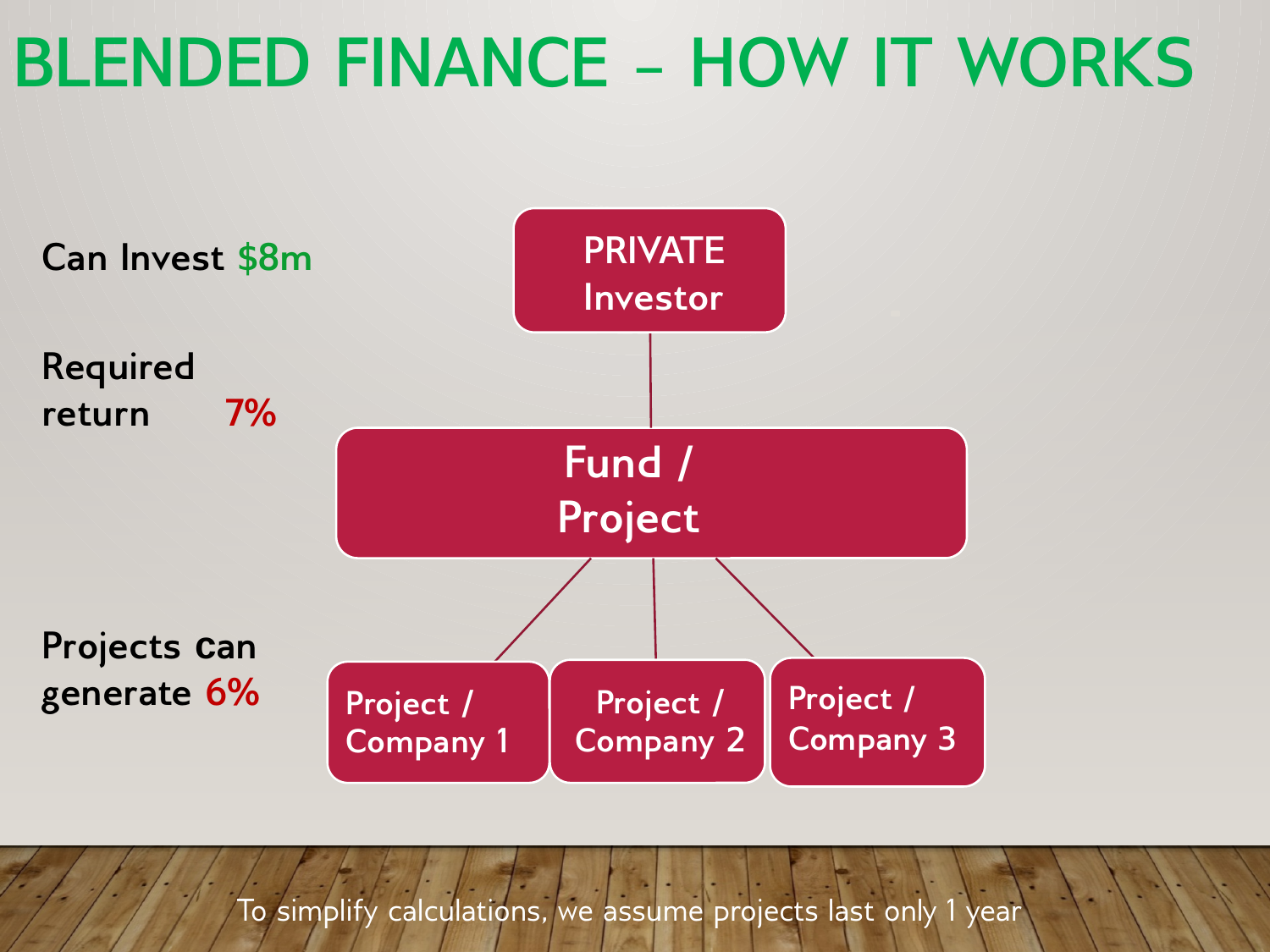

Blended finance – how it works

Can Invest $8m

Required
return      7%

Projects сan generate 6%

Project / Company 2
Project / Company 1
PRIVATE
Investor
Fund / Project
Project / Company 3
To simplify calculations, we assume projects last only 1 year